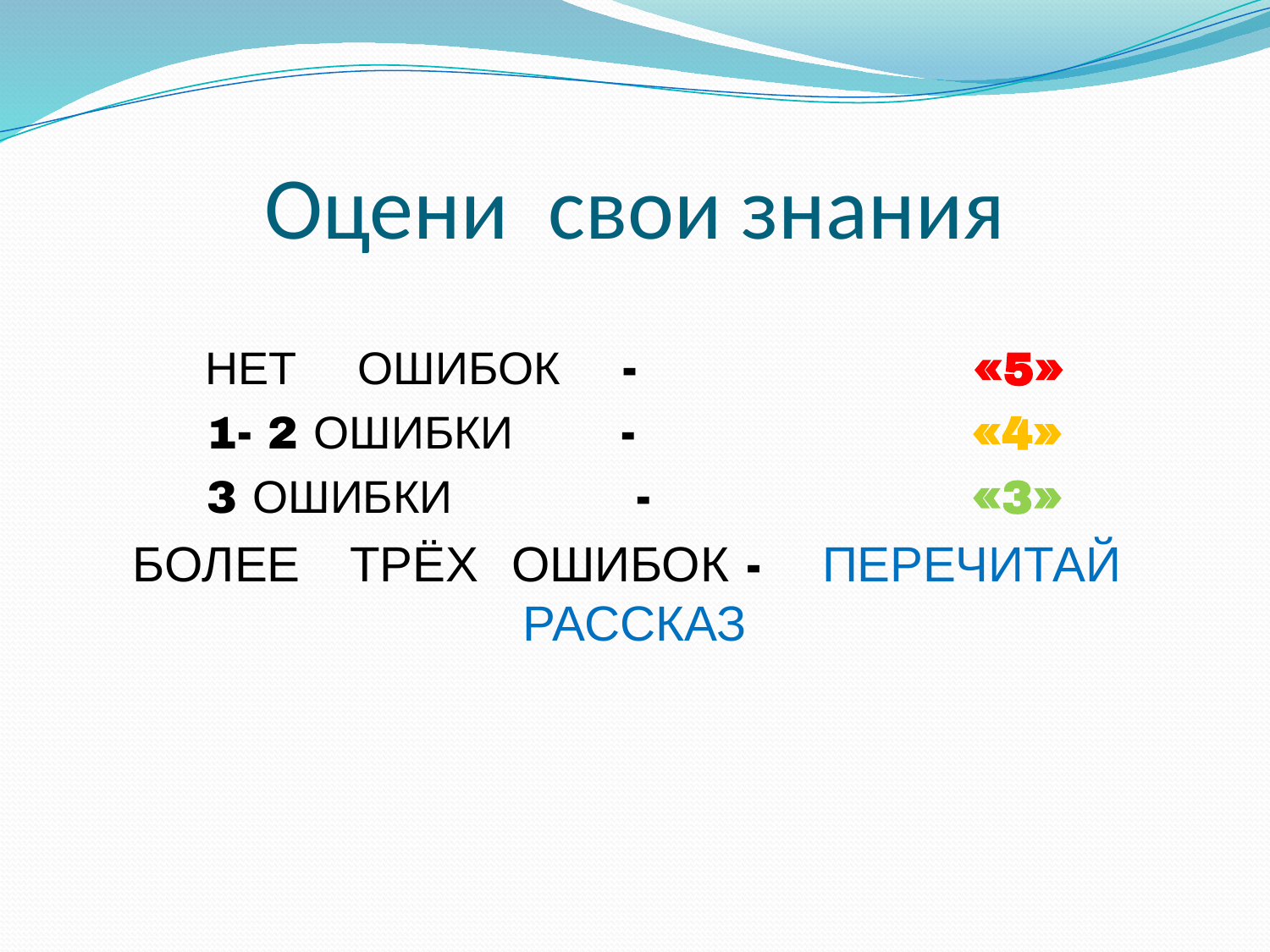

# Оцени  свои знания

НЕТ    ОШИБОК    -                      «5»
1- 2 ОШИБКИ       -                      «4»
3 ОШИБКИ            -                     «3»
БОЛЕЕ   ТРЁХ  ОШИБОК -    ПЕРЕЧИТАЙ  РАССКАЗ